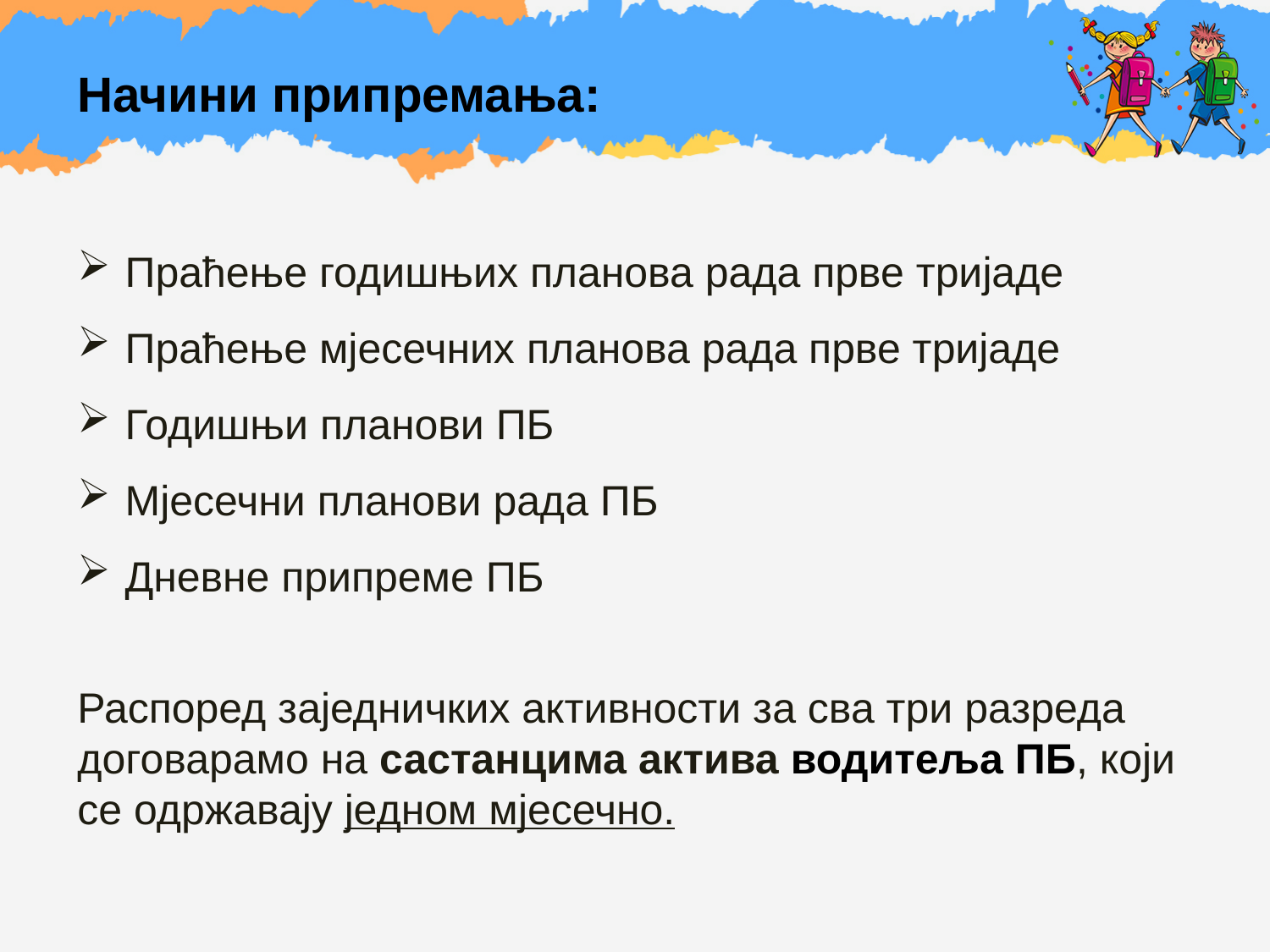

Начини припремања:

Праћење годишњих планова рада прве тријаде

Праћење мјесечних планова рада прве тријаде

Годишњи планови ПБ

Мјесечни планови рада ПБ

Дневне припреме ПБ

Распоред заједничких активности за сва три разреда
договарамо на састанцима актива водитеља ПБ, који се одржавају једном мјесечно.